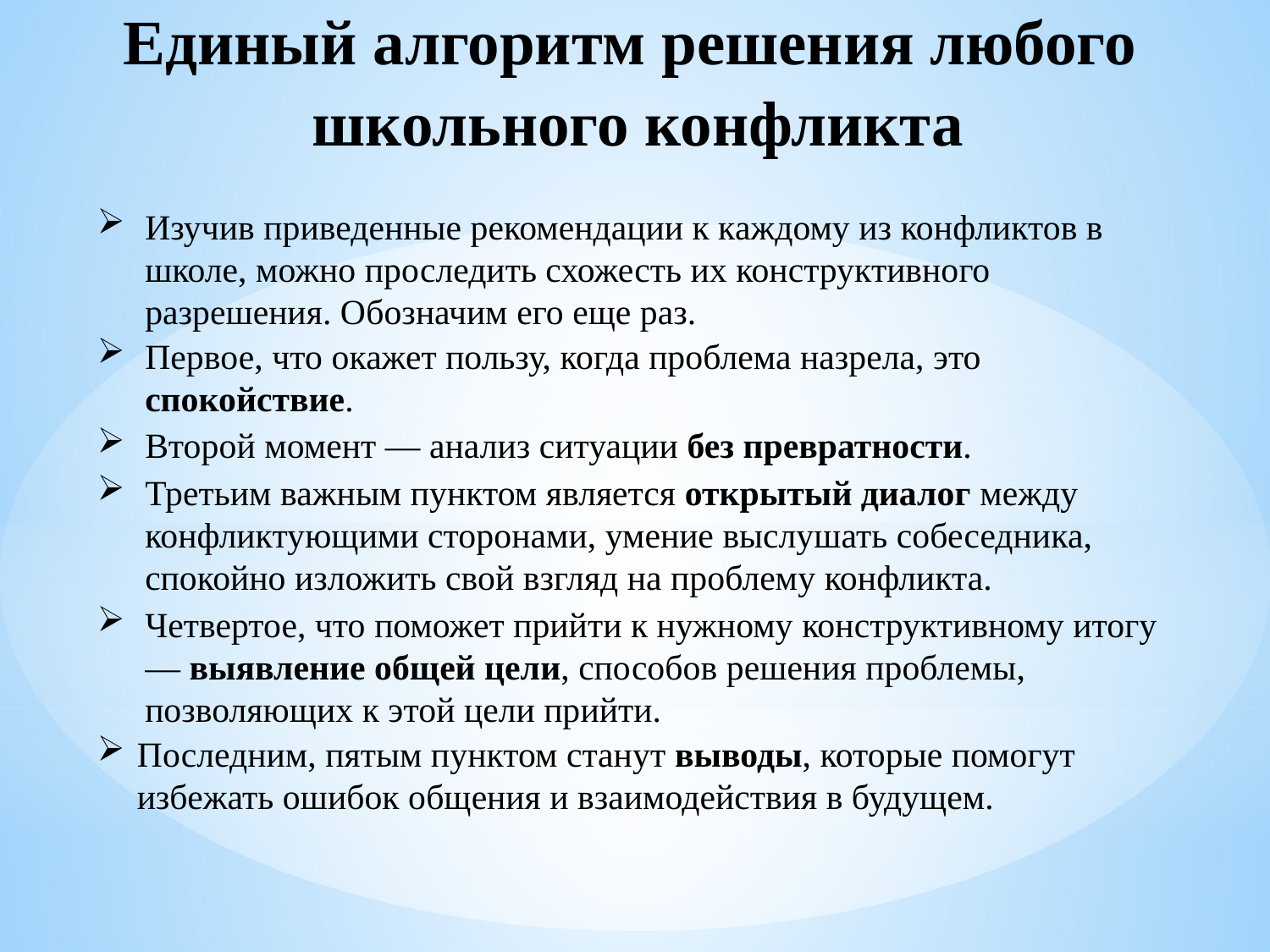

Единый алгоритм решения любого
 школьного конфликта

Изучив приведенные рекомендации к каждому из конфликтов в школе, можно проследить схожесть их конструктивного  разрешения. Обозначим его еще раз.
Первое, что окажет пользу, когда проблема назрела, это спокойствие.
Второй момент — анализ ситуации без превратности.
Третьим важным пунктом является открытый диалог между конфликтующими сторонами, умение выслушать собеседника, спокойно изложить свой взгляд на проблему конфликта.
Четвертое, что поможет прийти к нужному конструктивному итогу — выявление общей цели, способов решения проблемы, позволяющих к этой цели прийти.
Последним, пятым пунктом станут выводы, которые помогут избежать ошибок общения и взаимодействия в будущем.